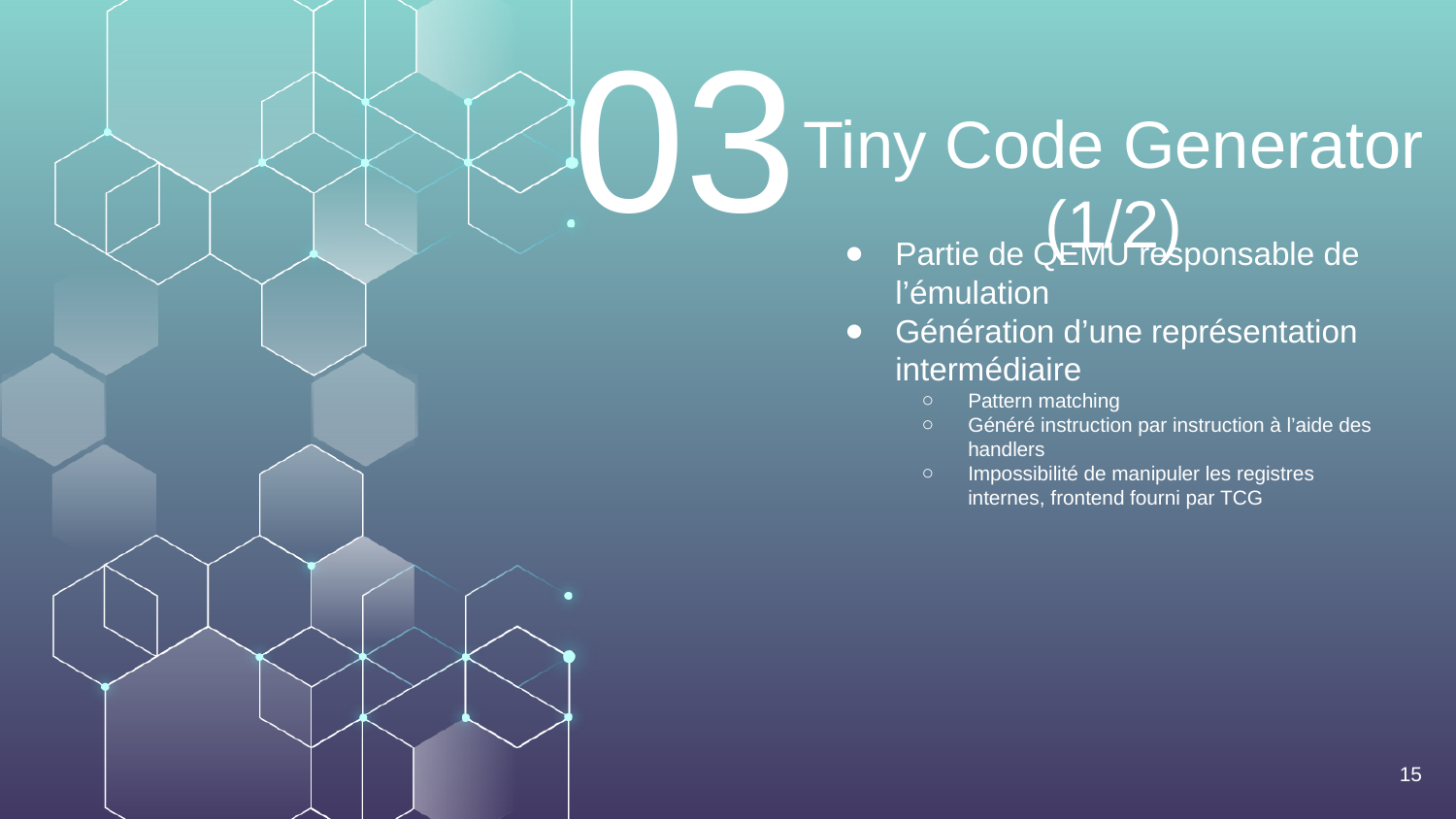

03
# Tiny Code Generator (1/2)

Partie de QEMU responsable de l’émulation
Génération d’une représentation intermédiaire
Pattern matching
Généré instruction par instruction à l’aide des handlers
Impossibilité de manipuler les registres internes, frontend fourni par TCG
15